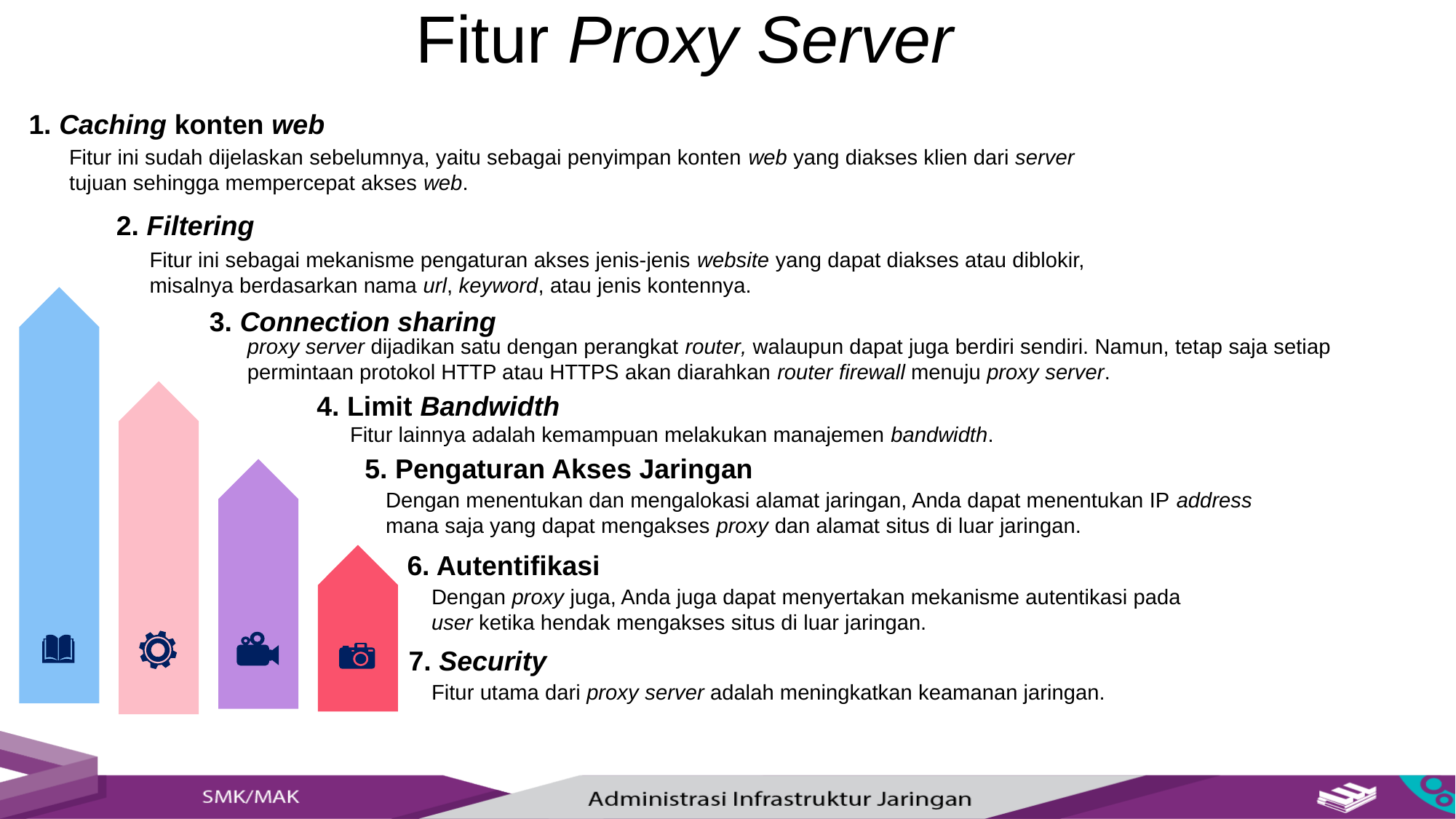

Fitur Proxy Server
1. Caching konten web
Fitur ini sudah dijelaskan sebelumnya, yaitu sebagai penyimpan konten web yang diakses klien dari server tujuan sehingga mempercepat akses web.
2. Filtering
Fitur ini sebagai mekanisme pengaturan akses jenis-jenis website yang dapat diakses atau diblokir, misalnya berdasarkan nama url, keyword, atau jenis kontennya.
3. Connection sharing
proxy server dijadikan satu dengan perangkat router, walaupun dapat juga berdiri sendiri. Namun, tetap saja setiap permintaan protokol HTTP atau HTTPS akan diarahkan router firewall menuju proxy server.
4. Limit Bandwidth
Fitur lainnya adalah kemampuan melakukan manajemen bandwidth.
5. Pengaturan Akses Jaringan

Dengan menentukan dan mengalokasi alamat jaringan, Anda dapat menentukan IP address mana saja yang dapat mengakses proxy dan alamat situs di luar jaringan.

6. Autentifikasi

Dengan proxy juga, Anda juga dapat menyertakan mekanisme autentikasi pada user ketika hendak mengakses situs di luar jaringan.

7. Security

Fitur utama dari proxy server adalah meningkatkan keamanan jaringan.